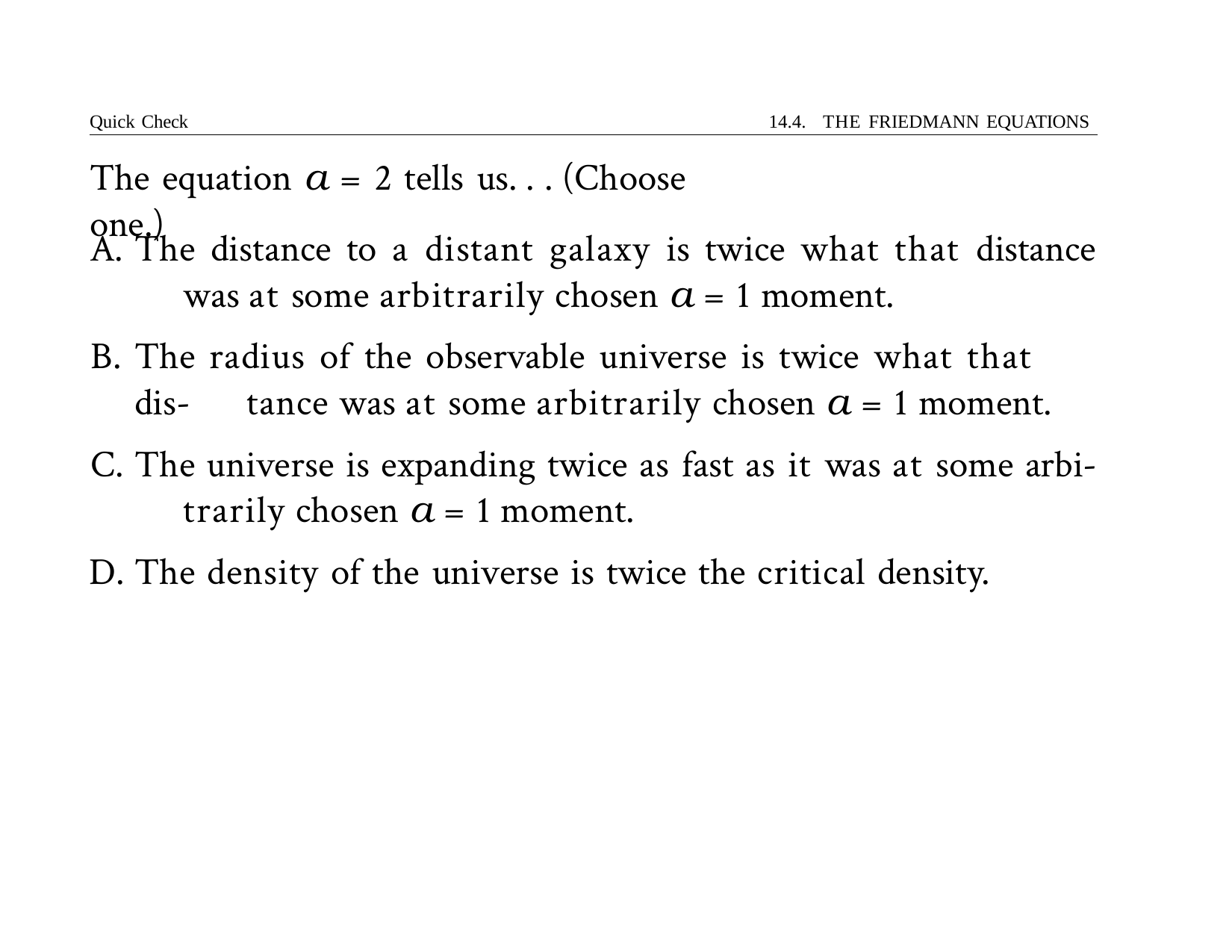

Quick Check
14.4.  THE FRIEDMANN EQUATIONS

# The equation a = 2 tells us. . . (Choose one.)
The distance to a distant galaxy is twice what that distance 	was at some arbitrarily chosen a = 1 moment.
The radius of the observable universe is twice what that dis- 	tance was at some arbitrarily chosen a = 1 moment.
The universe is expanding twice as fast as it was at some arbi- 	trarily chosen a = 1 moment.
The density of the universe is twice the critical density.